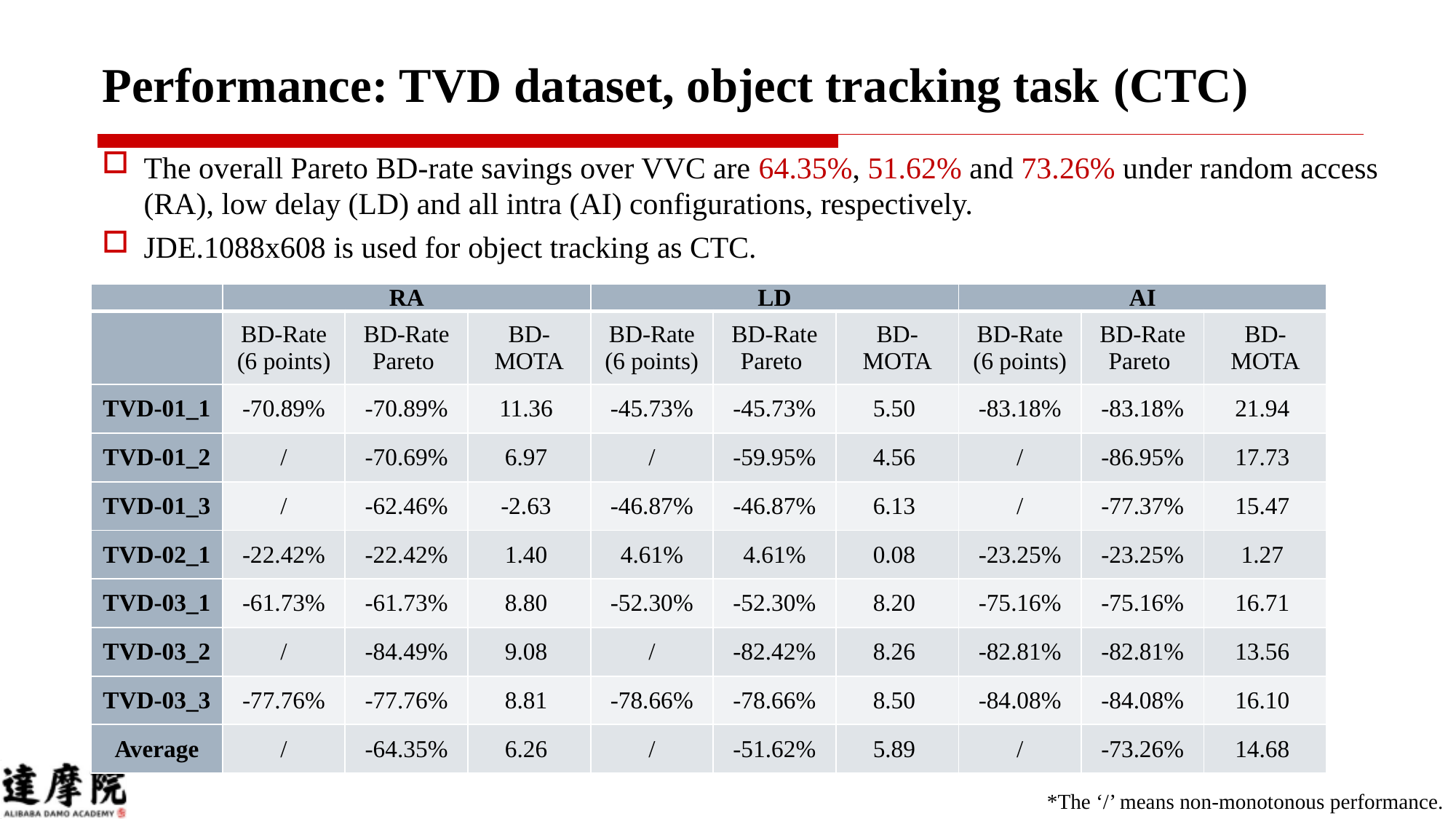

# Performance: TVD dataset, object tracking task (CTC)
The overall Pareto BD-rate savings over VVC are 64.35%, 51.62% and 73.26% under random access (RA), low delay (LD) and all intra (AI) configurations, respectively.
JDE.1088x608 is used for object tracking as CTC.

|  | RA |  |  | LD |  |  | AI |  |  |
| --- | --- | --- | --- | --- | --- | --- | --- | --- | --- |
|  | BD-Rate (6 points) | BD-Rate Pareto | BD-MOTA | BD-Rate (6 points) | BD-Rate Pareto | BD-MOTA | BD-Rate (6 points) | BD-Rate Pareto | BD-MOTA |
| TVD-01\_1 | -70.89% | -70.89% | 11.36 | -45.73% | -45.73% | 5.50 | -83.18% | -83.18% | 21.94 |
| TVD-01\_2 | / | -70.69% | 6.97 | / | -59.95% | 4.56 | / | -86.95% | 17.73 |
| TVD-01\_3 | / | -62.46% | -2.63 | -46.87% | -46.87% | 6.13 | / | -77.37% | 15.47 |
| TVD-02\_1 | -22.42% | -22.42% | 1.40 | 4.61% | 4.61% | 0.08 | -23.25% | -23.25% | 1.27 |
| TVD-03\_1 | -61.73% | -61.73% | 8.80 | -52.30% | -52.30% | 8.20 | -75.16% | -75.16% | 16.71 |
| TVD-03\_2 | / | -84.49% | 9.08 | / | -82.42% | 8.26 | -82.81% | -82.81% | 13.56 |
| TVD-03\_3 | -77.76% | -77.76% | 8.81 | -78.66% | -78.66% | 8.50 | -84.08% | -84.08% | 16.10 |
| Average | / | -64.35% | 6.26 | / | -51.62% | 5.89 | / | -73.26% | 14.68 |
*The ‘/’ means non-monotonous performance.